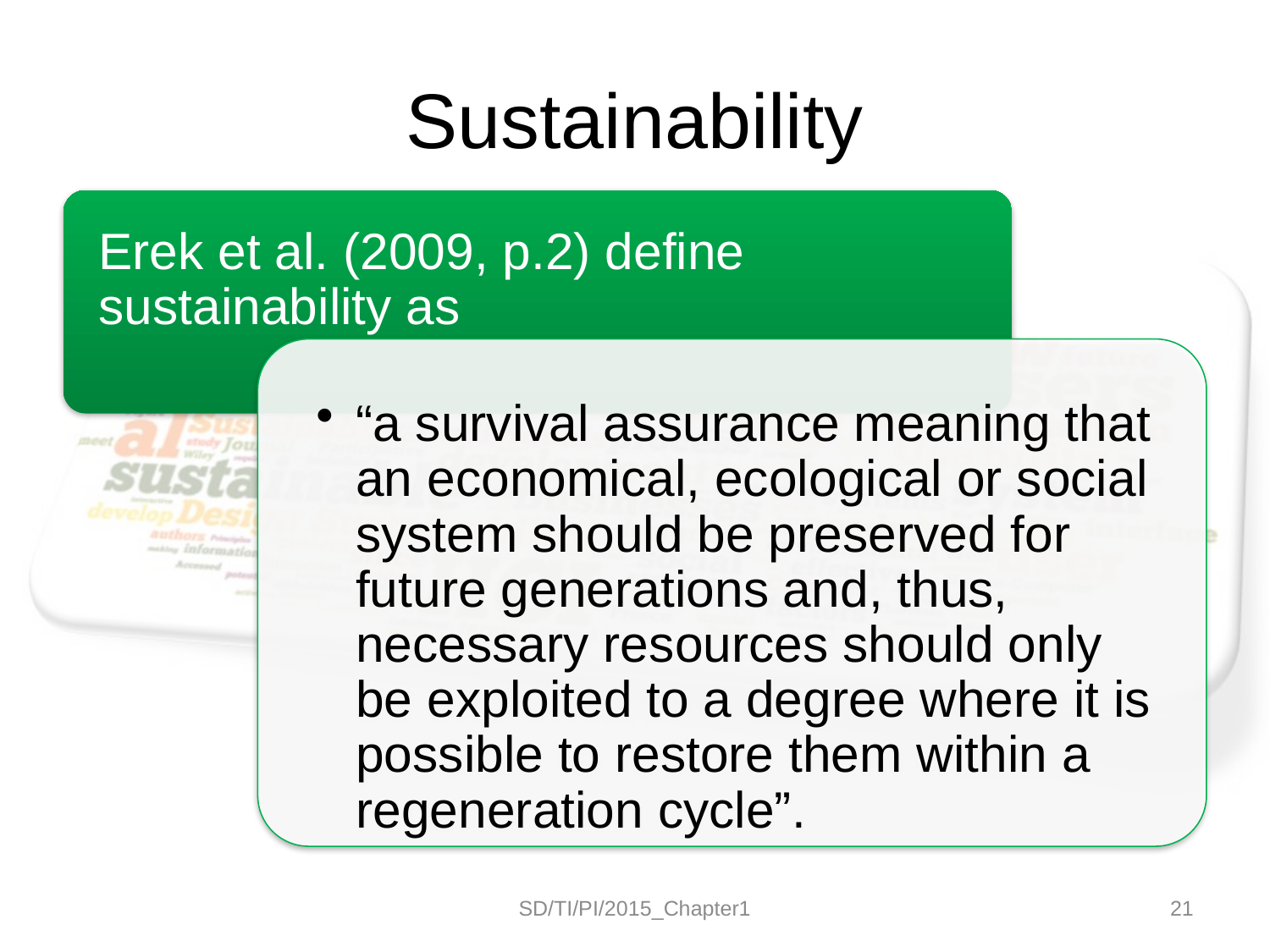

# Sustainability
Erek et al. (2009, p.2) define sustainability as
“a survival assurance meaning that an economical, ecological or social system should be preserved for future generations and, thus, necessary resources should only be exploited to a degree where it is possible to restore them within a regeneration cycle”.
SD/TI/PI/2015_Chapter1
21